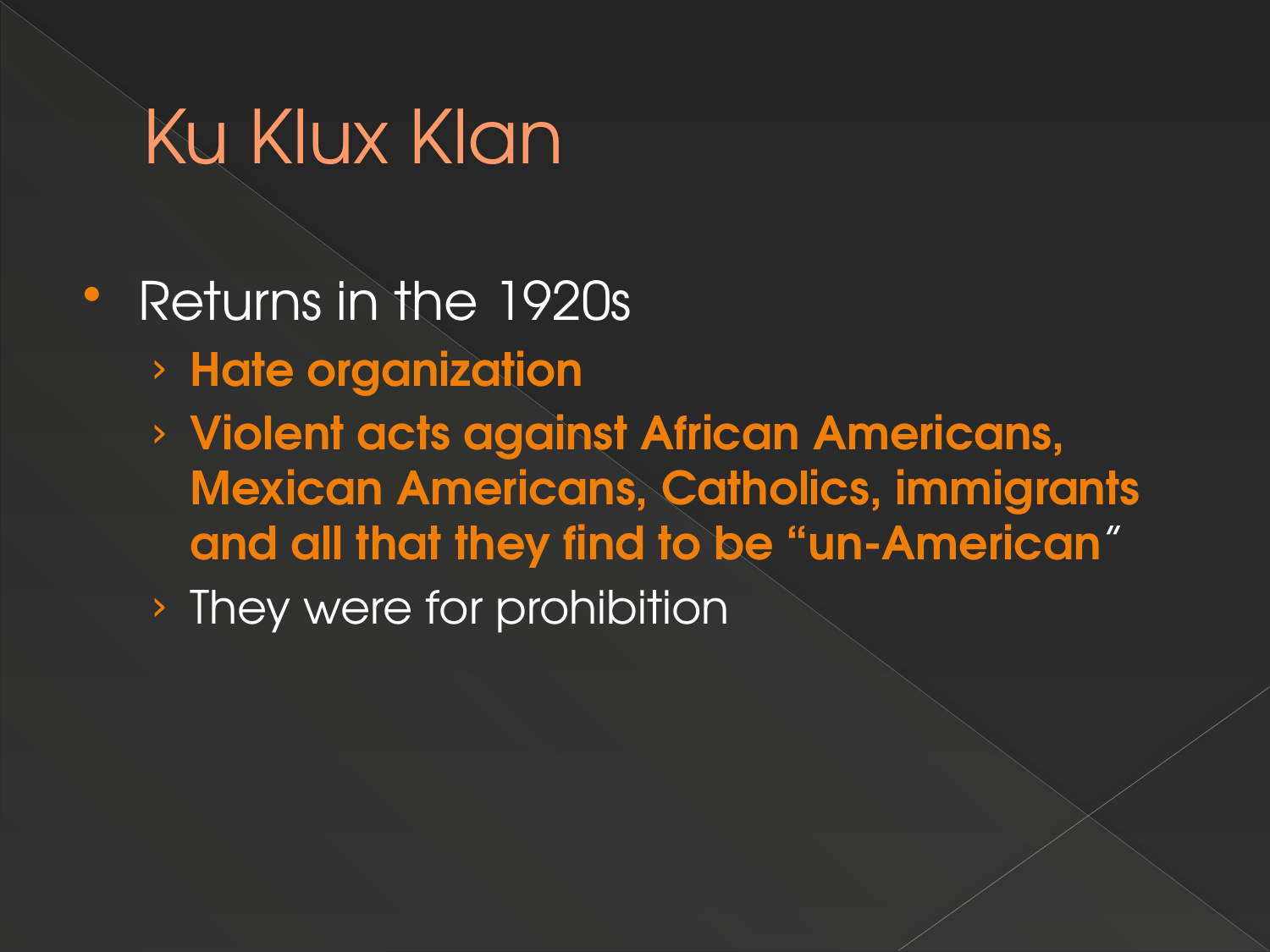

# Ku Klux Klan
Returns in the 1920s
Hate organization
Violent acts against African Americans, Mexican Americans, Catholics, immigrants and all that they find to be “un-American”
They were for prohibition